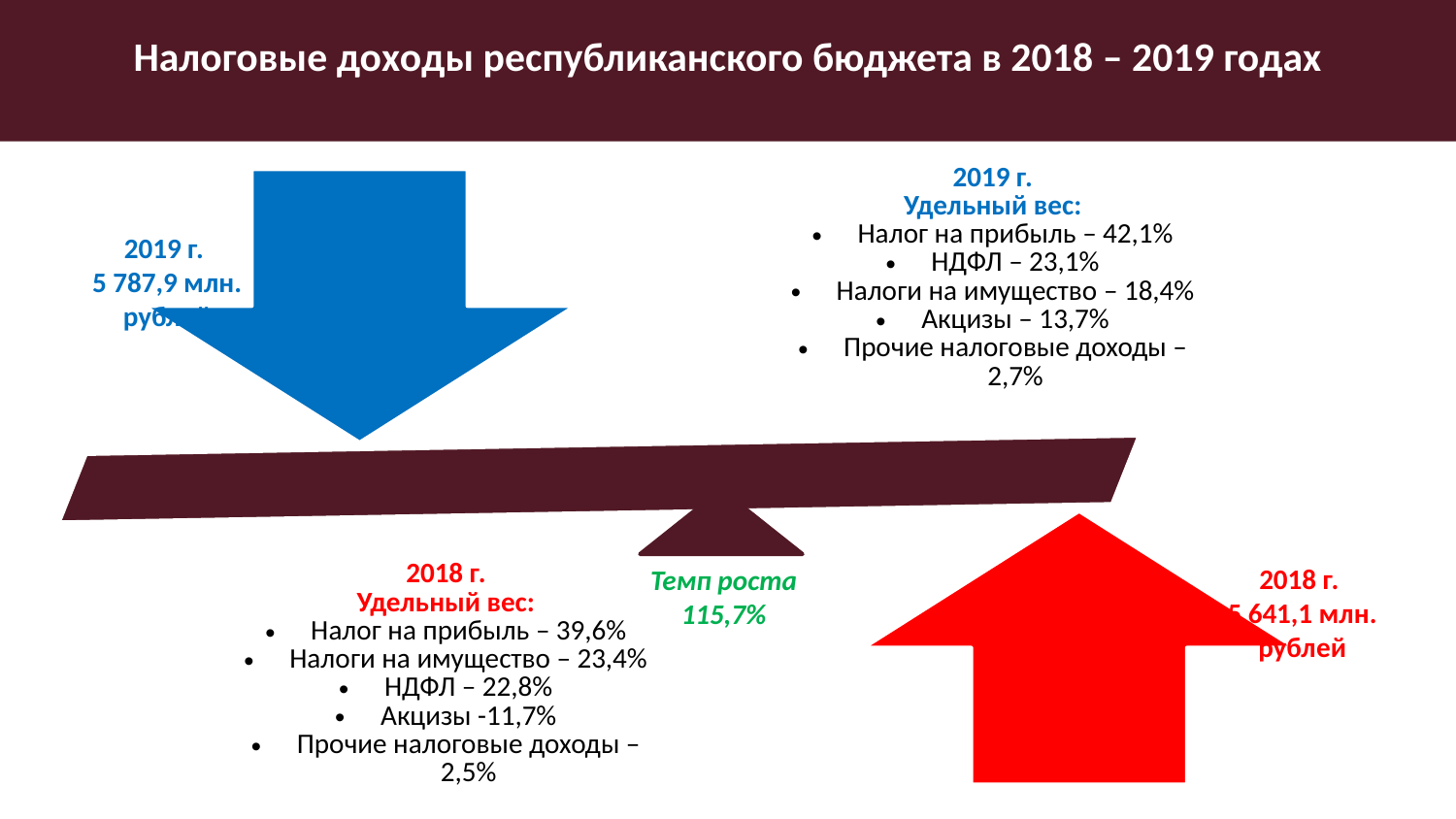

Налоговые доходы республиканского бюджета в 2018 – 2019 годах
2019 г.
Удельный вес:
Налог на прибыль – 39,6%
НДФЛ – 22,8%
2018 г.
Удельный вес:
Прочие налоговые доходы – 2,7%
Акцизы – 13,7%
Налоги на имущество – 18,4%
Налог на прибыль – 42,1%
Прочие налоговые доходы – 2,5%
Акцизы -11,7%
Налоги на имущество – 23,4%
НДФЛ – 23,1%
2019 г.
5 787,9 млн. рублей

Темп роста
115,7%
2018 г.
5 641,1 млн. рублей
20